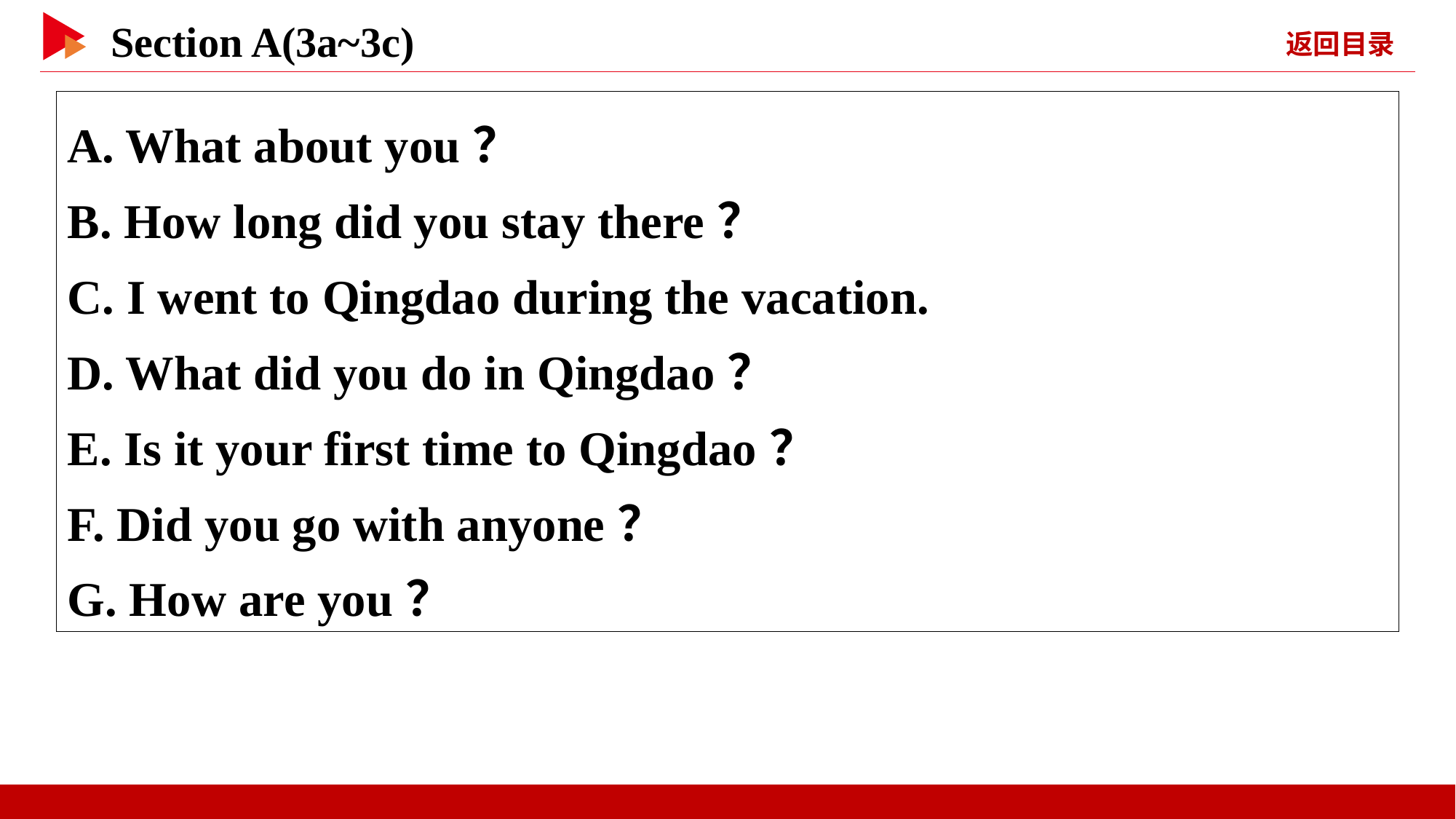

A. What about you？
B. How long did you stay there？
C. I went to Qingdao during the vacation.
D. What did you do in Qingdao？
E. Is it your first time to Qingdao？
F. Did you go with anyone？
G. How are you？